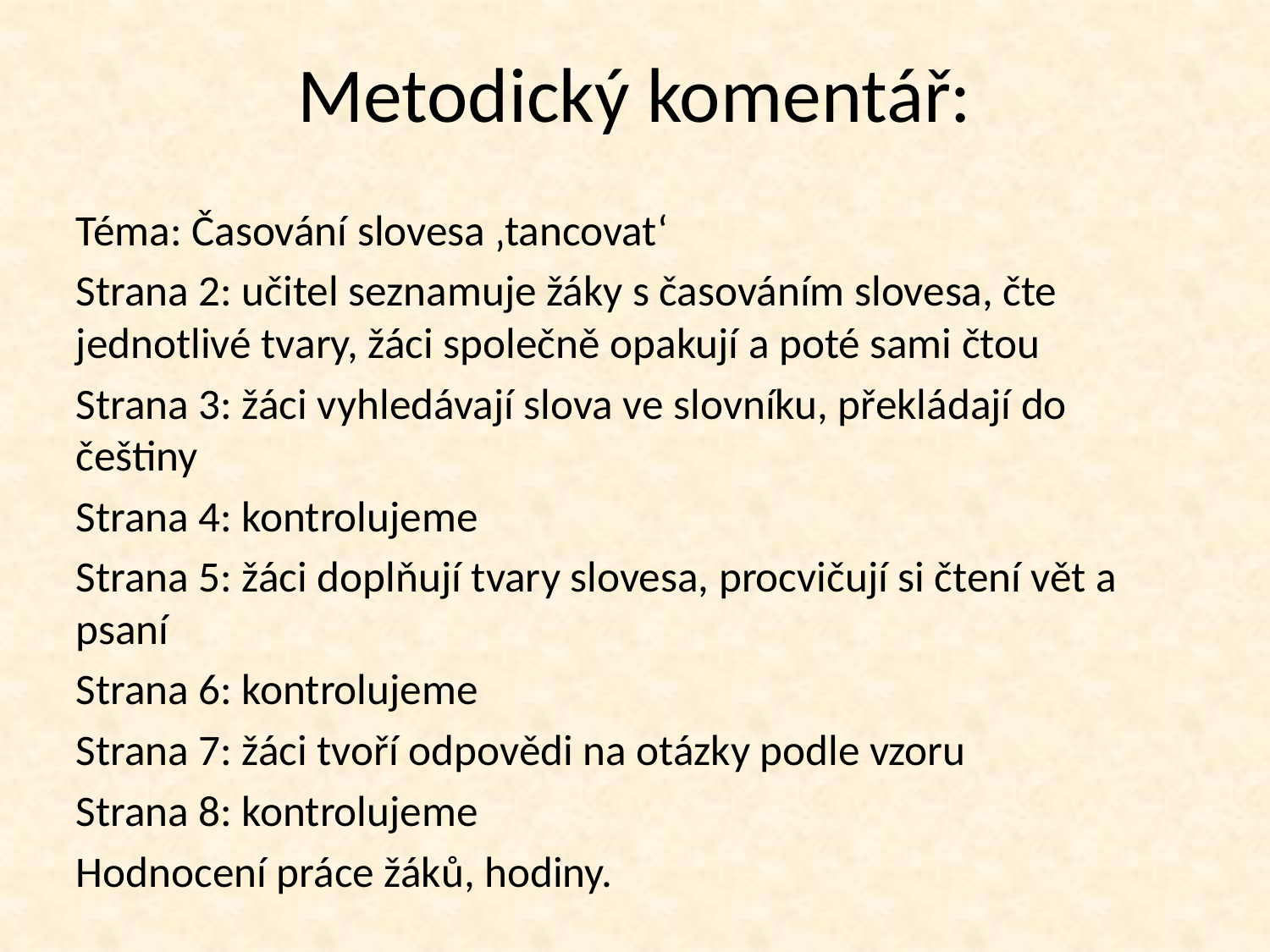

Metodický komentář:
Téma: Časování slovesa ‚tancovat‘
Strana 2: učitel seznamuje žáky s časováním slovesa, čte jednotlivé tvary, žáci společně opakují a poté sami čtou
Strana 3: žáci vyhledávají slova ve slovníku, překládají do češtiny
Strana 4: kontrolujeme
Strana 5: žáci doplňují tvary slovesa, procvičují si čtení vět a psaní
Strana 6: kontrolujeme
Strana 7: žáci tvoří odpovědi na otázky podle vzoru
Strana 8: kontrolujeme
Hodnocení práce žáků, hodiny.